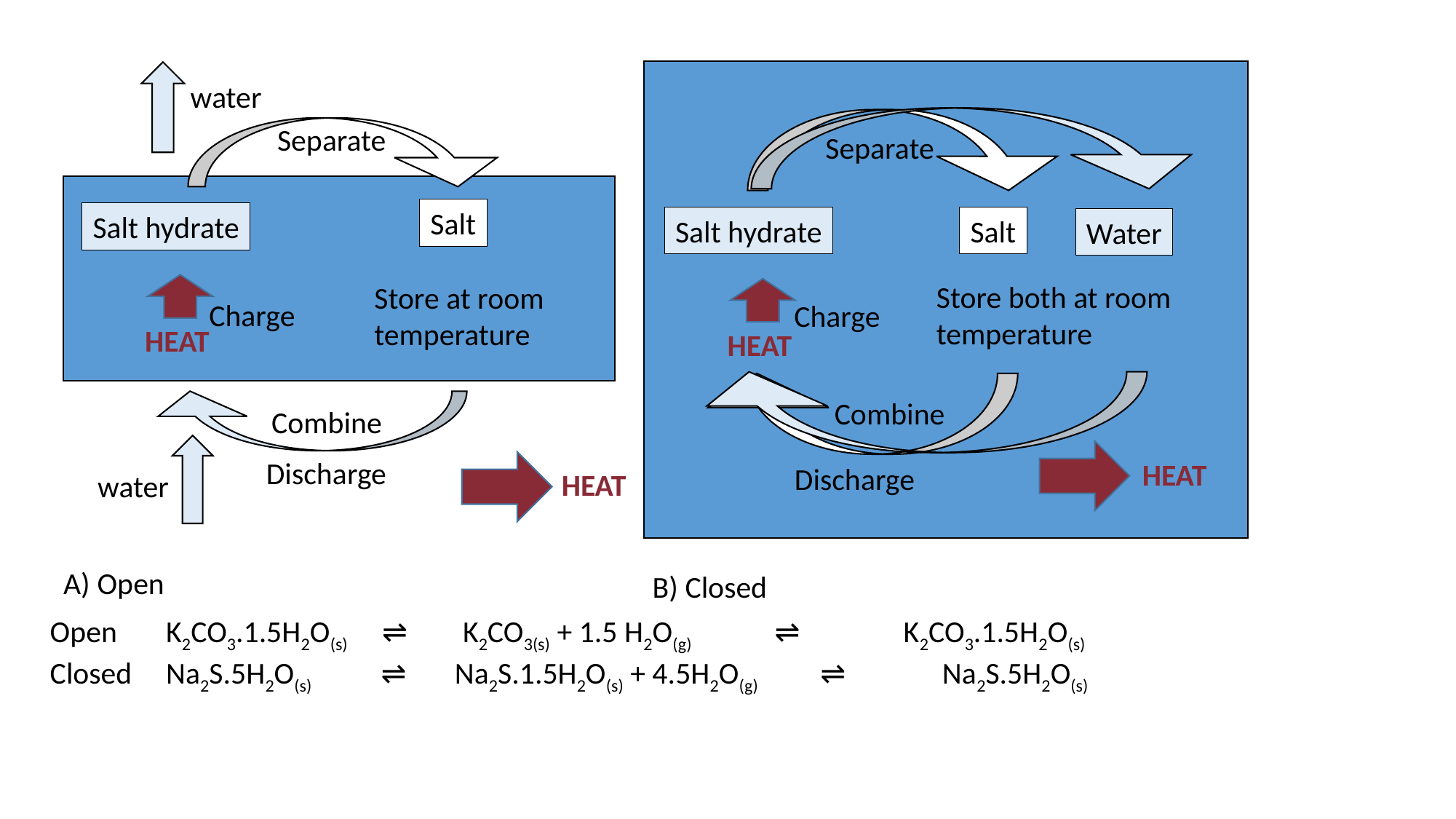

Separate
Salt hydrate
Salt
Water
Store both at room temperature

Charge
HEAT

Combine

HEAT
Discharge

water
Separate

Salt
Salt hydrate
Store at room temperature

Charge
HEAT

Combine

Discharge
HEAT
water
A) Open
B) Closed
Open	 K2CO3.1.5H2O(s)     ⇌        K2CO3(s) + 1.5 H2O(g)            ⇌               K2CO3.1.5H2O(s)
Closed	 Na2S.5H2O(s)          ⇌       Na2S.1.5H2O(s) + 4.5H2O(g)         ⇌              Na2S.5H2O(s)